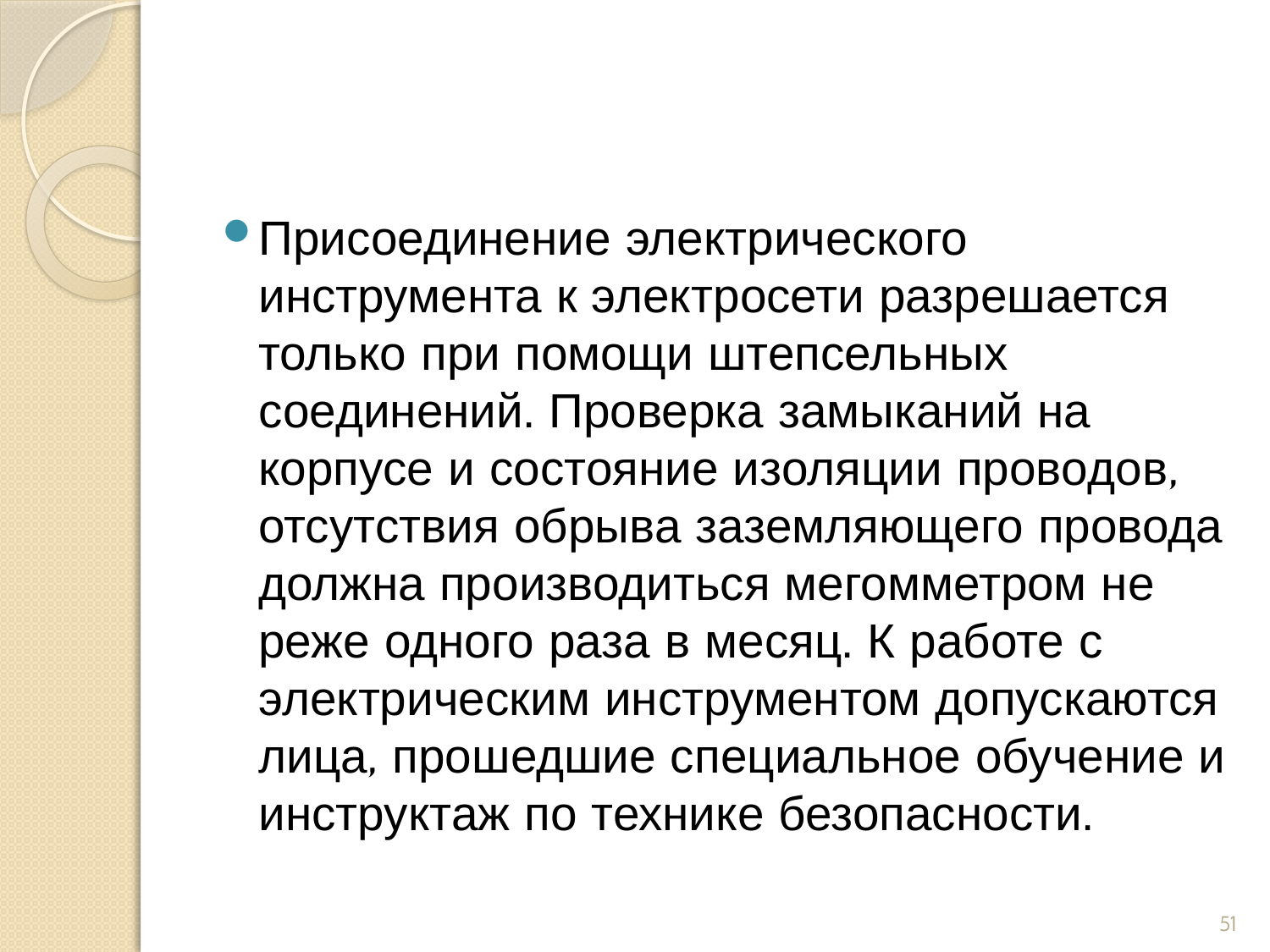

Присоединение электрического инструмента к электросети разрешается только при помощи штепсельных соединений. Проверка замыканий на корпусе и состояние изоляции прово­дов, отсутствия обрыва заземляющего провода должна произ­водиться мегомметром не реже одного раза в месяц. К работе с электрическим инструментом допускаются лица, прошедшие специальное обучение и инструктаж по технике безопасности.

51